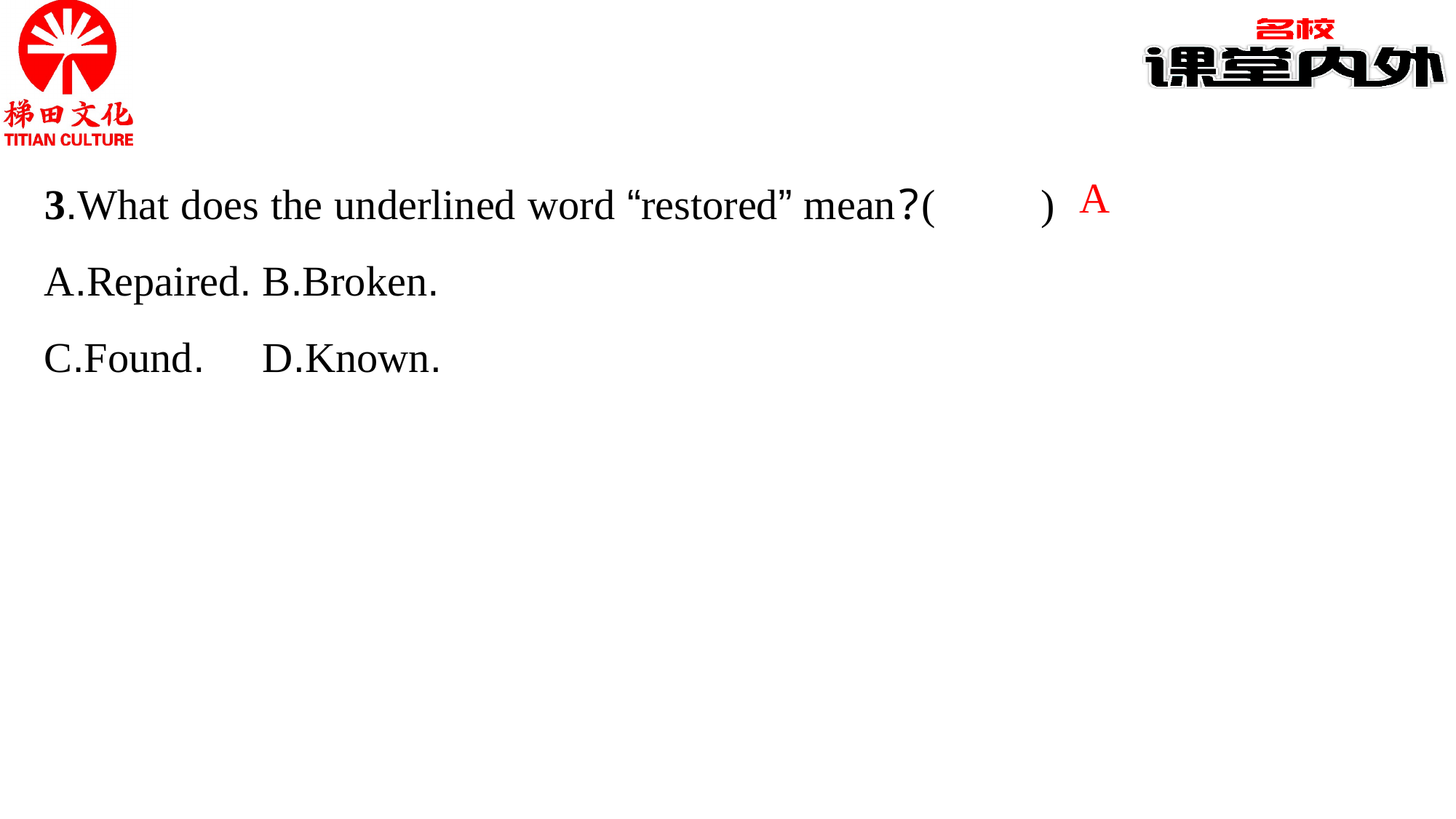

3.What does the underlined word “restored” mean?(　　)
A.Repaired.	B.Broken.
C.Found.	D.Known.
A